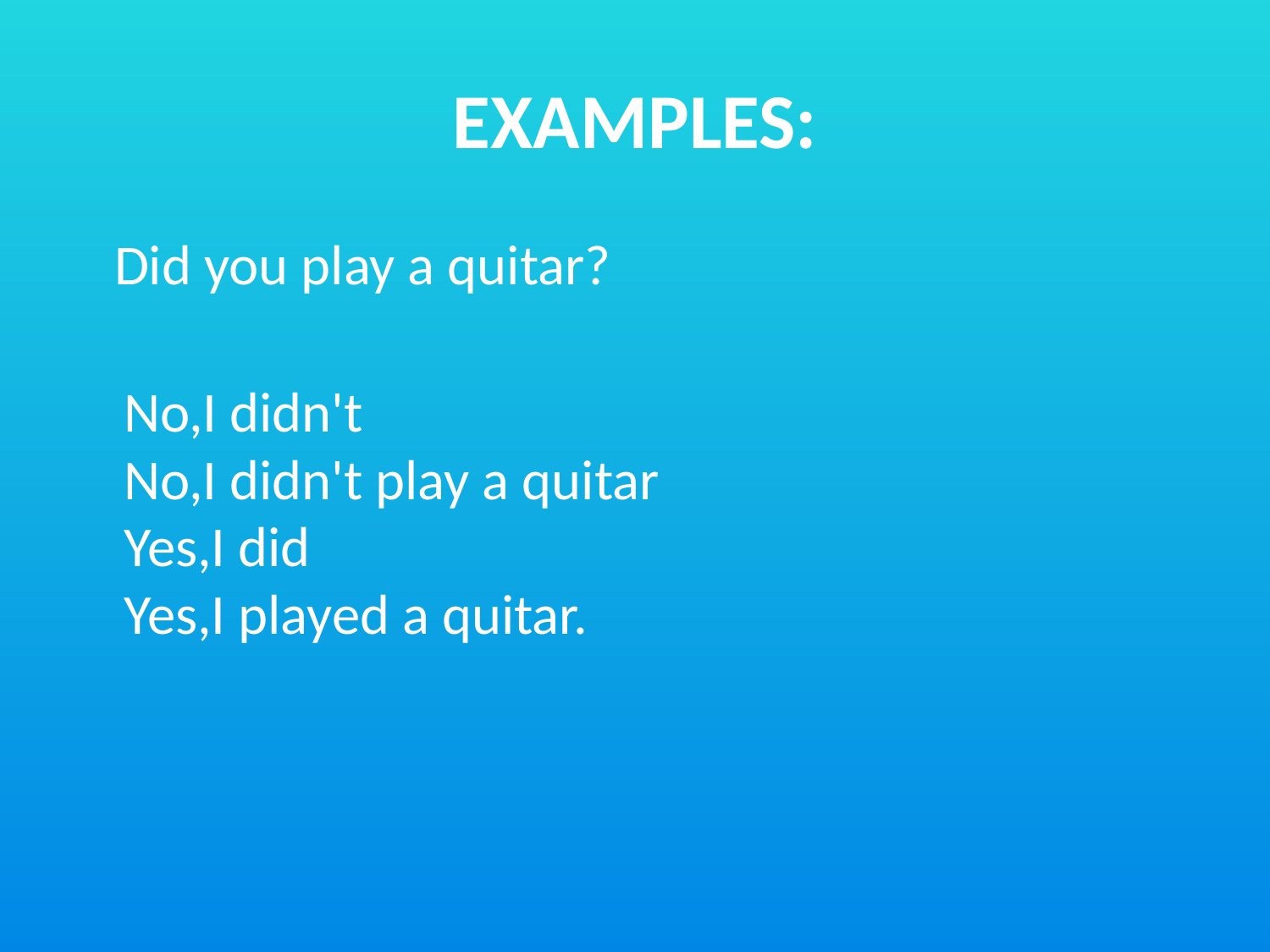

# EXAMPLES:
   Did you play a quitar?
No,I didn't
No,I didn't play a quitar
Yes,I did
Yes,I played a quitar.